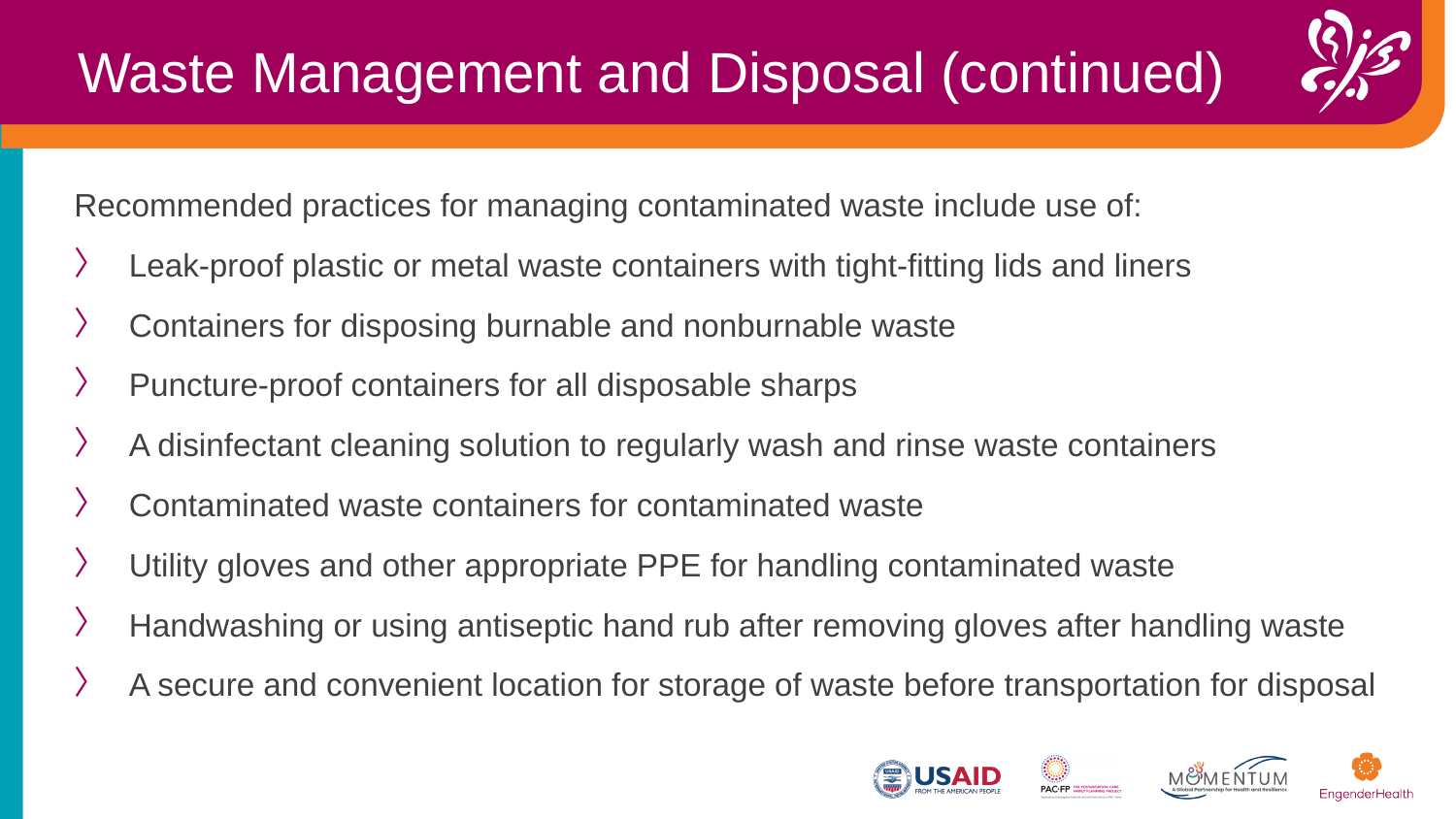

Waste Management and Disposal (continued)
Recommended practices for managing contaminated waste include use of:​
Leak-proof plastic or metal waste containers with tight-fitting lids and liners
Containers for disposing burnable and nonburnable waste ​
Puncture-proof containers for all disposable sharps​
A disinfectant cleaning solution to regularly wash and rinse waste containers
Contaminated waste containers for contaminated waste
Utility gloves and other appropriate PPE for handling contaminated waste
Handwashing or using antiseptic hand rub after removing gloves after handling waste
A secure and convenient location for storage of waste before transportation for disposal